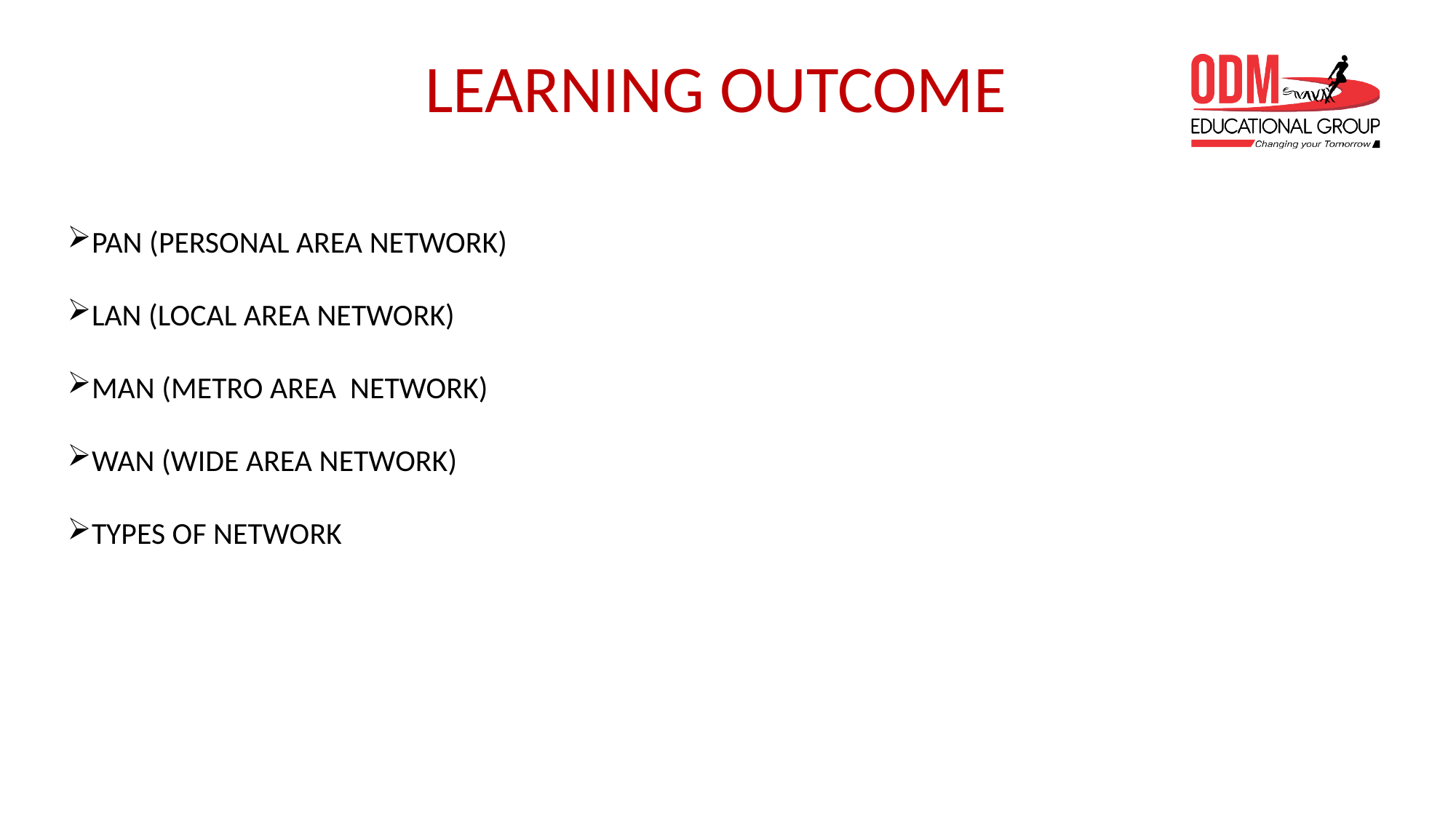

# LEARNING OUTCOME

PAN (PERSONAL AREA NETWORK)

LAN (LOCAL AREA NETWORK)

MAN (METRO AREA  NETWORK)

WAN (WIDE AREA NETWORK)

TYPES OF NETWORK